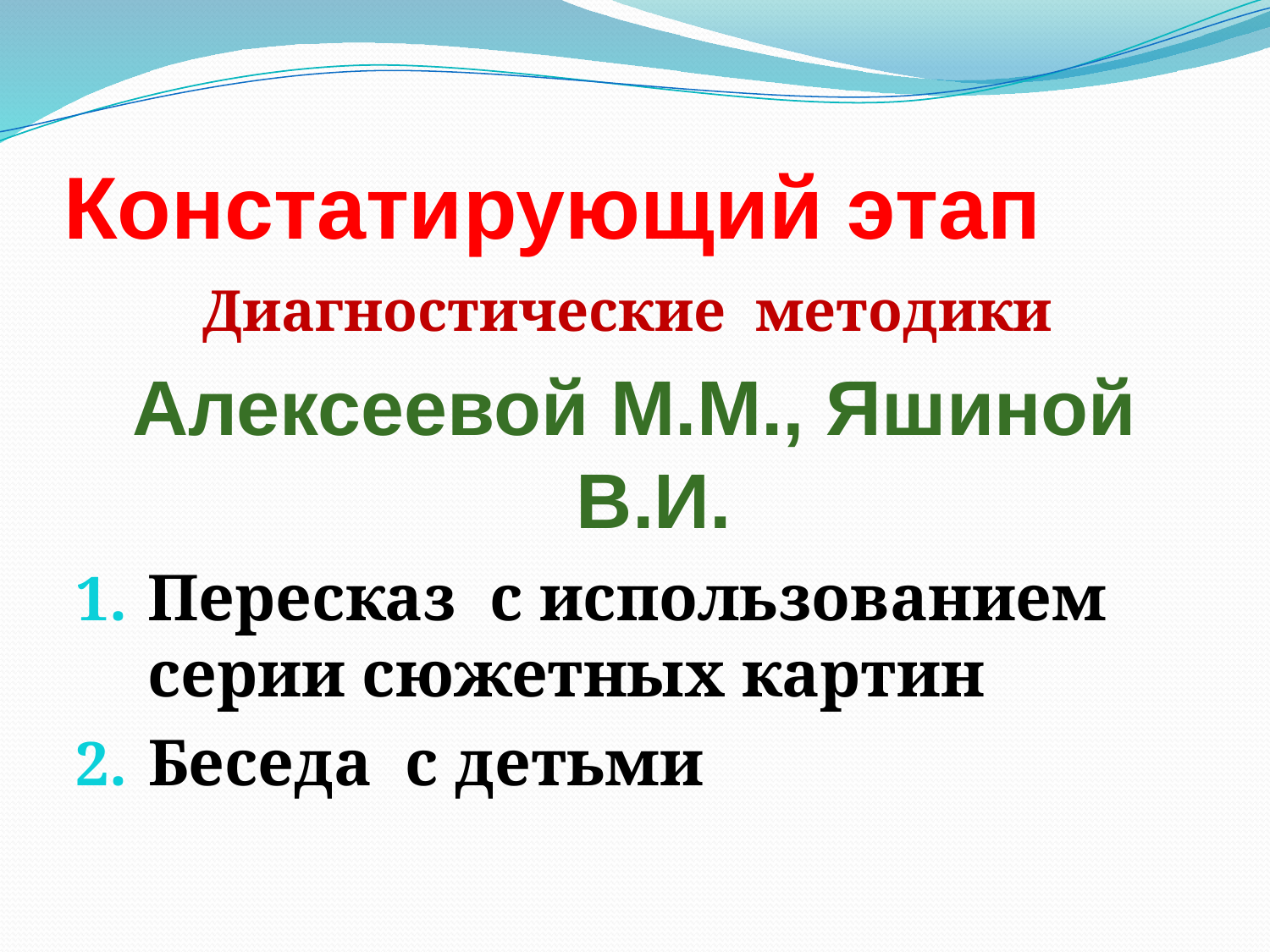

# Констатирующий этап
Диагностические  методики
Алексеевой М.М., Яшиной В.И.
Пересказ  с использованием серии сюжетных картин
Беседа  с детьми